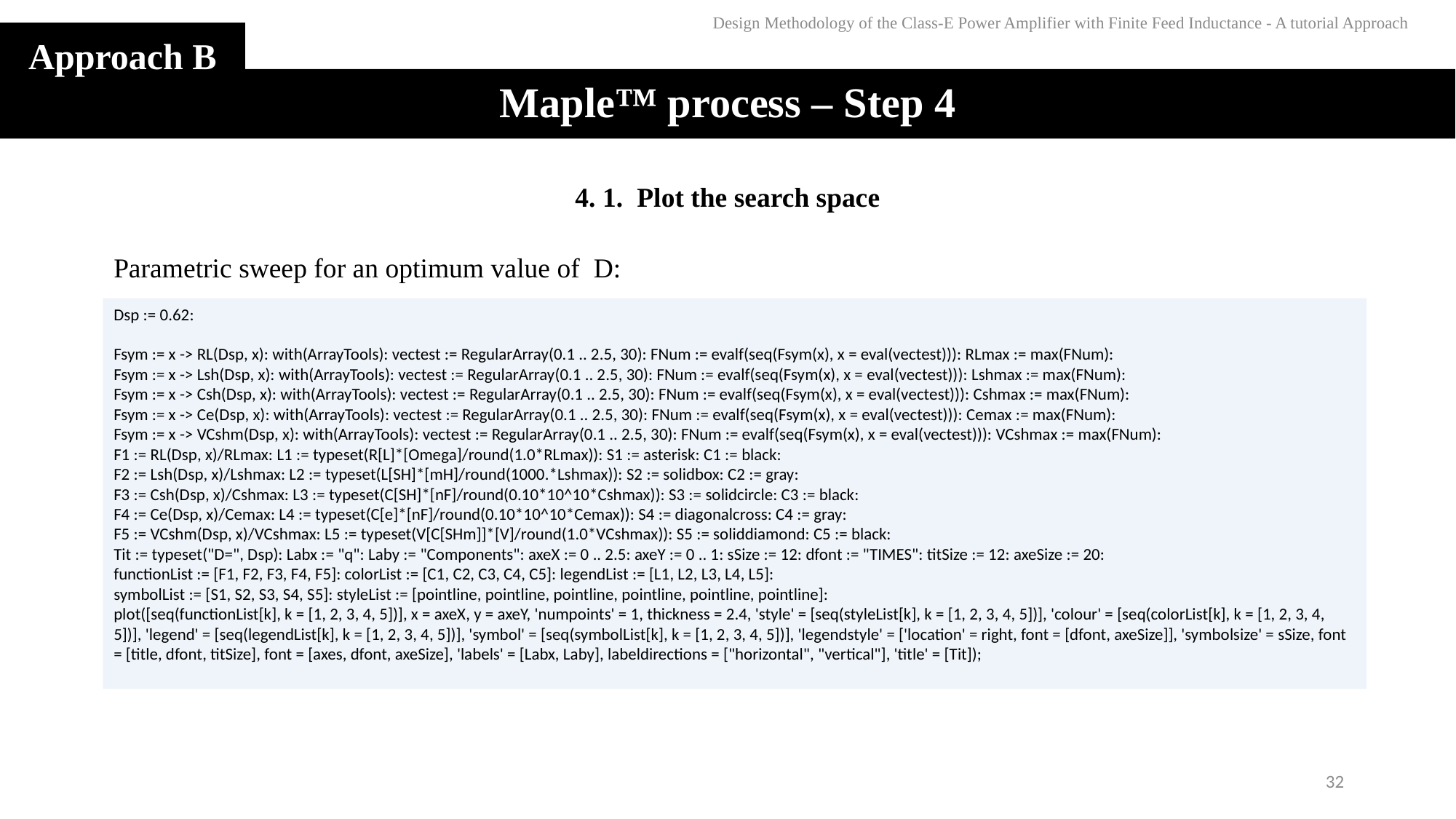

Design Methodology of the Class-E Power Amplifier with Finite Feed Inductance - A tutorial Approach
Approach B
# Maple™ process – Step 4
4. 1.  Plot the search space
Parametric sweep for an optimum value of  D:
Dsp := 0.62:

Fsym := x -> RL(Dsp, x): with(ArrayTools): vectest := RegularArray(0.1 .. 2.5, 30): FNum := evalf(seq(Fsym(x), x = eval(vectest))): RLmax := max(FNum):
Fsym := x -> Lsh(Dsp, x): with(ArrayTools): vectest := RegularArray(0.1 .. 2.5, 30): FNum := evalf(seq(Fsym(x), x = eval(vectest))): Lshmax := max(FNum):
Fsym := x -> Csh(Dsp, x): with(ArrayTools): vectest := RegularArray(0.1 .. 2.5, 30): FNum := evalf(seq(Fsym(x), x = eval(vectest))): Cshmax := max(FNum):
Fsym := x -> Ce(Dsp, x): with(ArrayTools): vectest := RegularArray(0.1 .. 2.5, 30): FNum := evalf(seq(Fsym(x), x = eval(vectest))): Cemax := max(FNum):
Fsym := x -> VCshm(Dsp, x): with(ArrayTools): vectest := RegularArray(0.1 .. 2.5, 30): FNum := evalf(seq(Fsym(x), x = eval(vectest))): VCshmax := max(FNum):
F1 := RL(Dsp, x)/RLmax: L1 := typeset(R[L]*[Omega]/round(1.0*RLmax)): S1 := asterisk: C1 := black:
F2 := Lsh(Dsp, x)/Lshmax: L2 := typeset(L[SH]*[mH]/round(1000.*Lshmax)): S2 := solidbox: C2 := gray:
F3 := Csh(Dsp, x)/Cshmax: L3 := typeset(C[SH]*[nF]/round(0.10*10^10*Cshmax)): S3 := solidcircle: C3 := black:
F4 := Ce(Dsp, x)/Cemax: L4 := typeset(C[e]*[nF]/round(0.10*10^10*Cemax)): S4 := diagonalcross: C4 := gray:
F5 := VCshm(Dsp, x)/VCshmax: L5 := typeset(V[C[SHm]]*[V]/round(1.0*VCshmax)): S5 := soliddiamond: C5 := black:
Tit := typeset("D=", Dsp): Labx := "q": Laby := "Components": axeX := 0 .. 2.5: axeY := 0 .. 1: sSize := 12: dfont := "TIMES": titSize := 12: axeSize := 20:
functionList := [F1, F2, F3, F4, F5]: colorList := [C1, C2, C3, C4, C5]: legendList := [L1, L2, L3, L4, L5]:
symbolList := [S1, S2, S3, S4, S5]: styleList := [pointline, pointline, pointline, pointline, pointline, pointline]:
plot([seq(functionList[k], k = [1, 2, 3, 4, 5])], x = axeX, y = axeY, 'numpoints' = 1, thickness = 2.4, 'style' = [seq(styleList[k], k = [1, 2, 3, 4, 5])], 'colour' = [seq(colorList[k], k = [1, 2, 3, 4, 5])], 'legend' = [seq(legendList[k], k = [1, 2, 3, 4, 5])], 'symbol' = [seq(symbolList[k], k = [1, 2, 3, 4, 5])], 'legendstyle' = ['location' = right, font = [dfont, axeSize]], 'symbolsize' = sSize, font = [title, dfont, titSize], font = [axes, dfont, axeSize], 'labels' = [Labx, Laby], labeldirections = ["horizontal", "vertical"], 'title' = [Tit]);

32